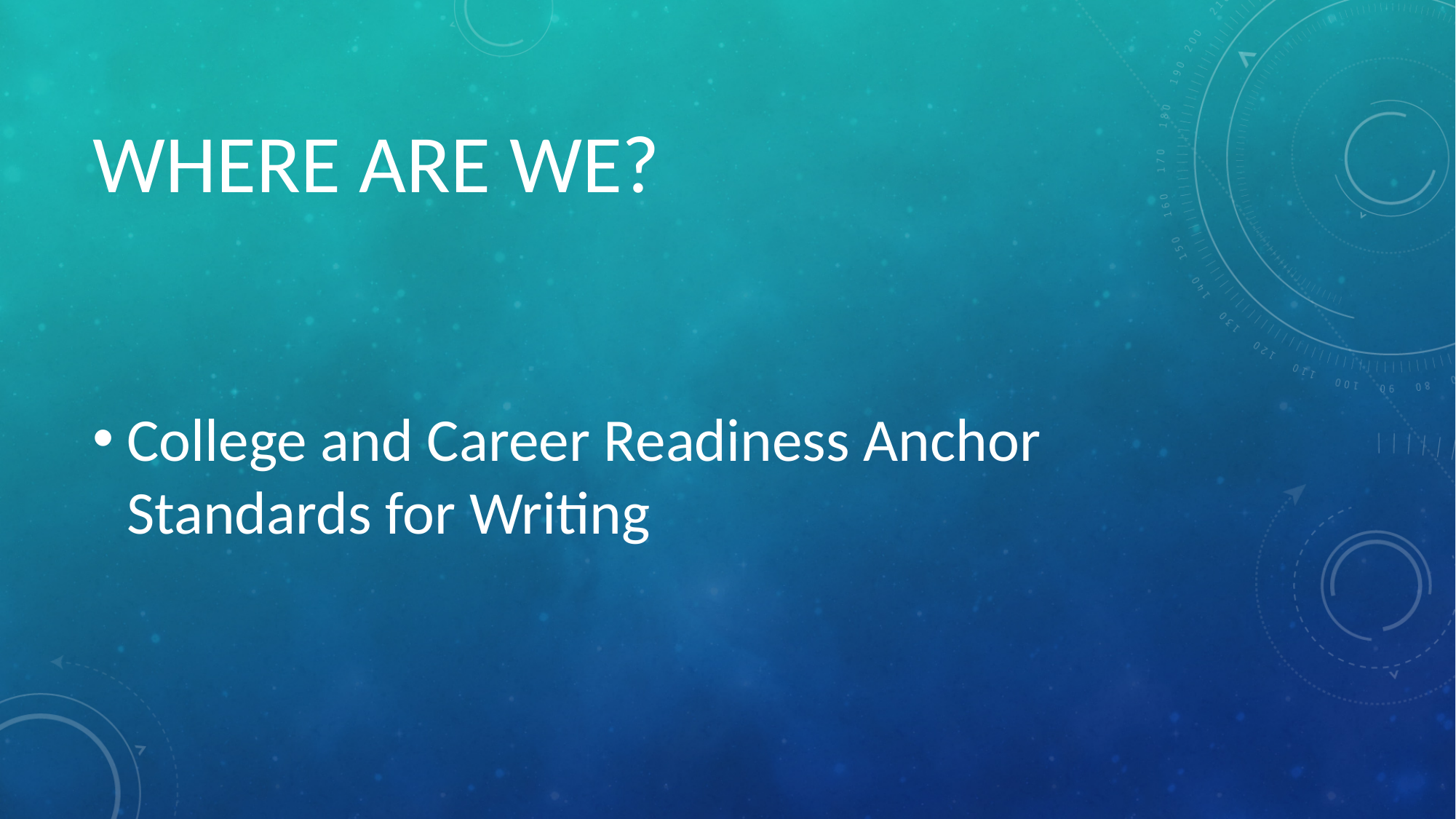

# Where Are We?
College and Career Readiness Anchor Standards for Writing